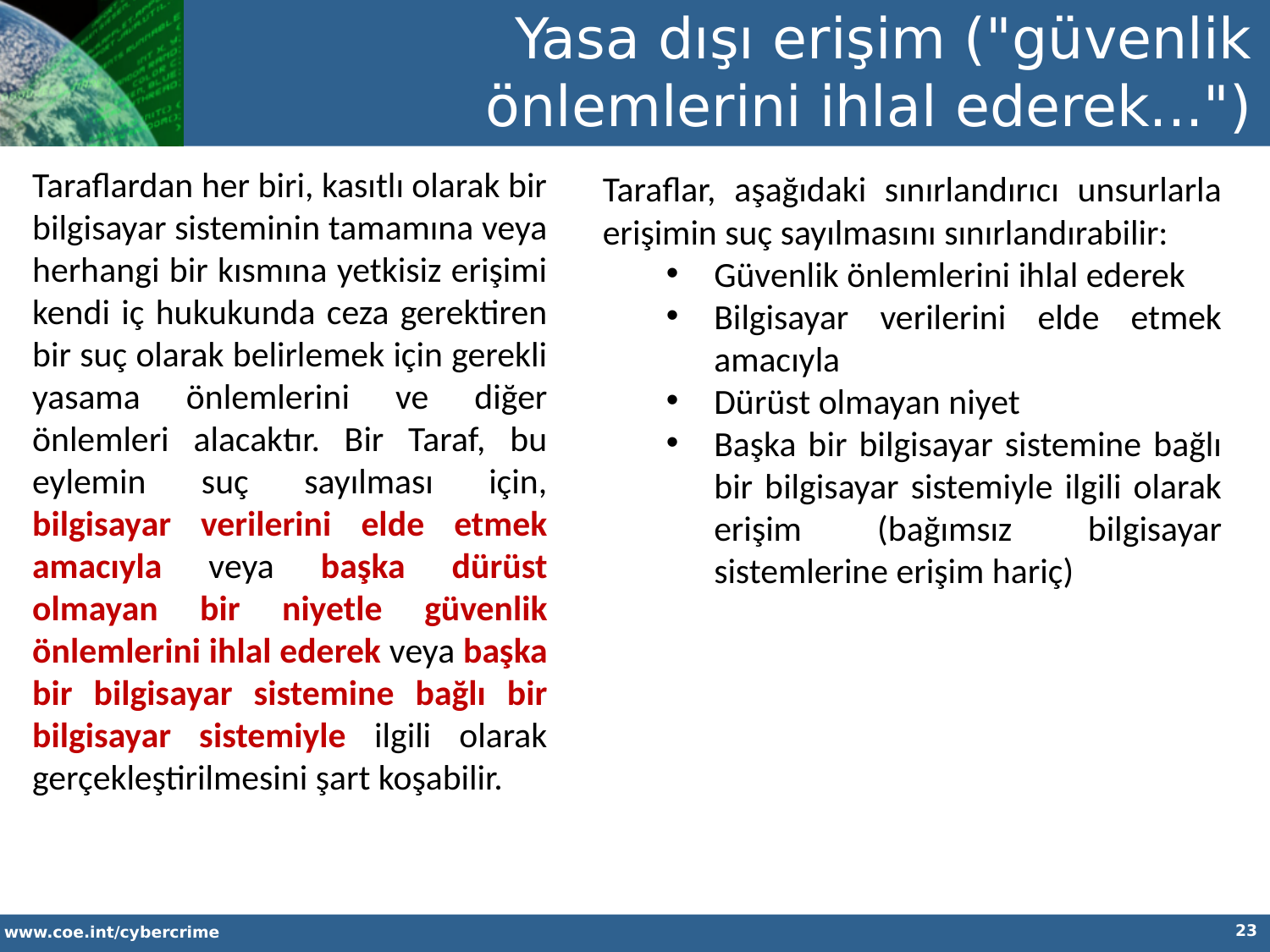

Yasa dışı erişim ("güvenlik önlemlerini ihlal ederek...")
Taraflardan her biri, kasıtlı olarak bir bilgisayar sisteminin tamamına veya herhangi bir kısmına yetkisiz erişimi kendi iç hukukunda ceza gerektiren bir suç olarak belirlemek için gerekli yasama önlemlerini ve diğer önlemleri alacaktır. Bir Taraf, bu eylemin suç sayılması için, bilgisayar verilerini elde etmek amacıyla veya başka dürüst olmayan bir niyetle güvenlik önlemlerini ihlal ederek veya başka bir bilgisayar sistemine bağlı bir bilgisayar sistemiyle ilgili olarak gerçekleştirilmesini şart koşabilir.
Taraflar, aşağıdaki sınırlandırıcı unsurlarla erişimin suç sayılmasını sınırlandırabilir:
Güvenlik önlemlerini ihlal ederek
Bilgisayar verilerini elde etmek amacıyla
Dürüst olmayan niyet
Başka bir bilgisayar sistemine bağlı bir bilgisayar sistemiyle ilgili olarak erişim (bağımsız bilgisayar sistemlerine erişim hariç)